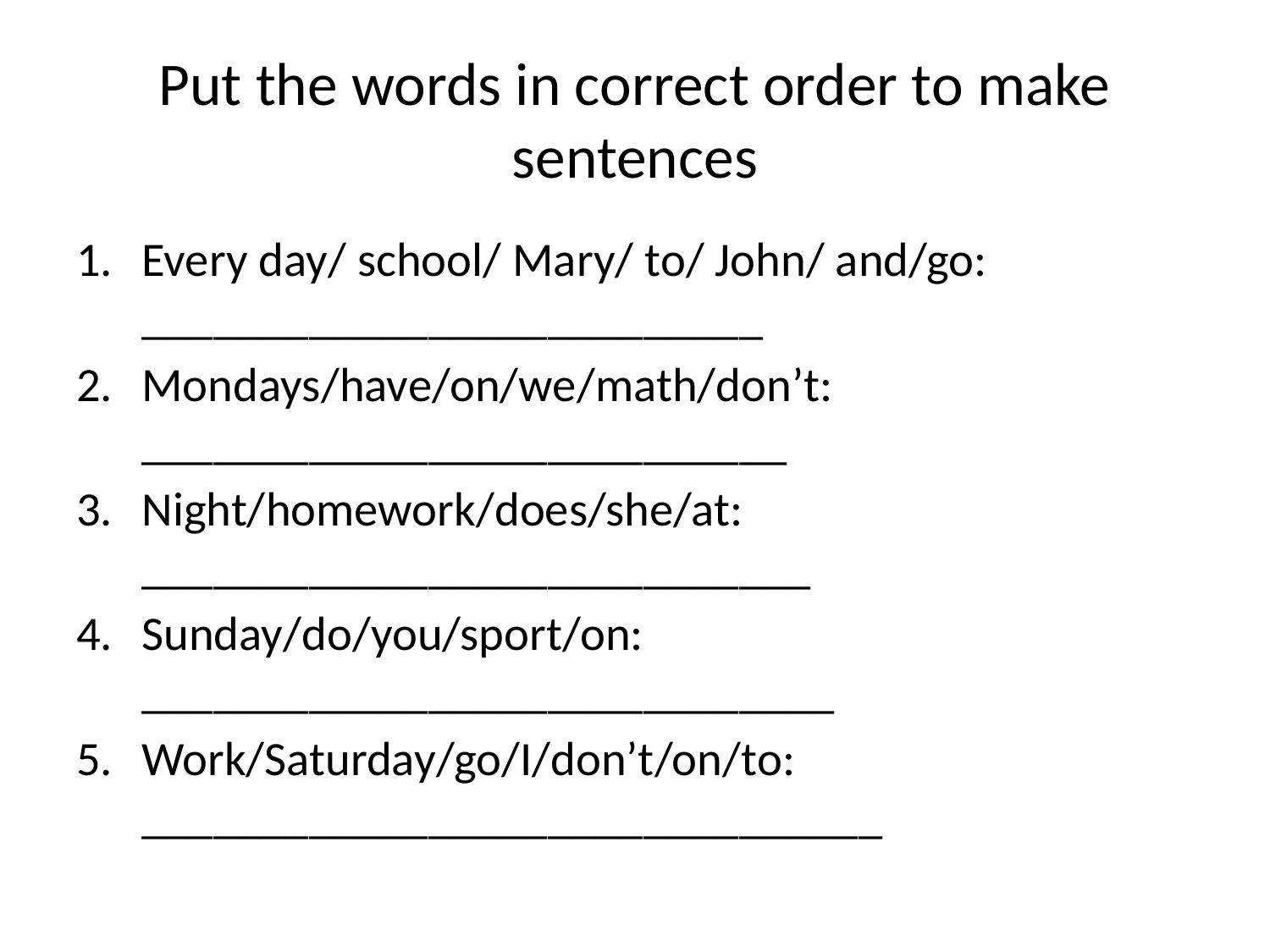

# Put the words in correct order to make sentences
Every day/ school/ Mary/ to/ John/ and/go: __________________________
Mondays/have/on/we/math/don’t:  ___________________________
Night/homework/does/she/at: ____________________________
Sunday/do/you/sport/on: _____________________________
Work/Saturday/go/I/don’t/on/to: _______________________________